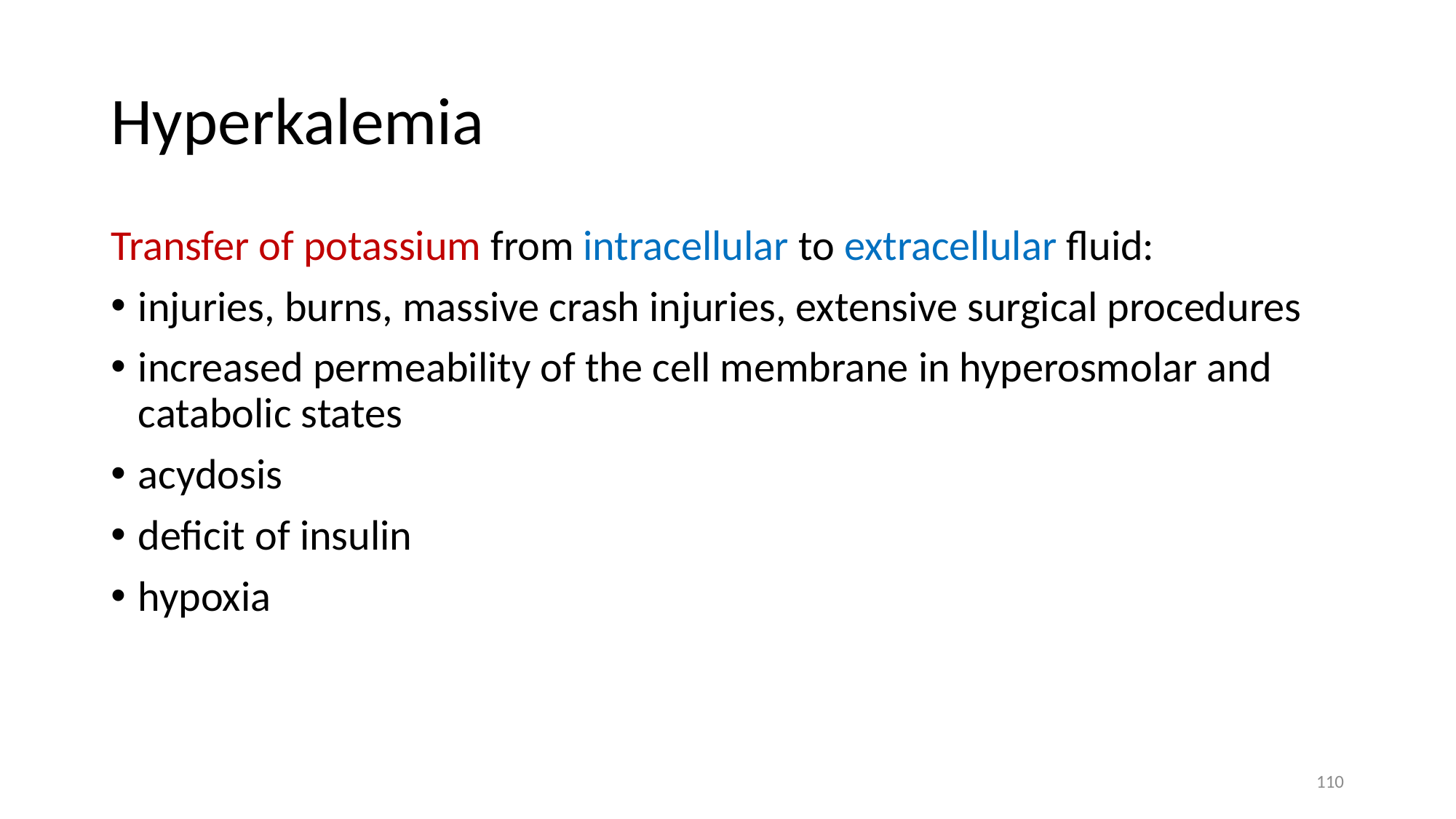

# Hyperkalemia
Transfer of potassium from intracellular to extracellular fluid:
injuries, burns, massive crash injuries, extensive surgical procedures
increased permeability of the cell membrane in hyperosmolar and catabolic states
acydosis
deficit of insulin
hypoxia
110